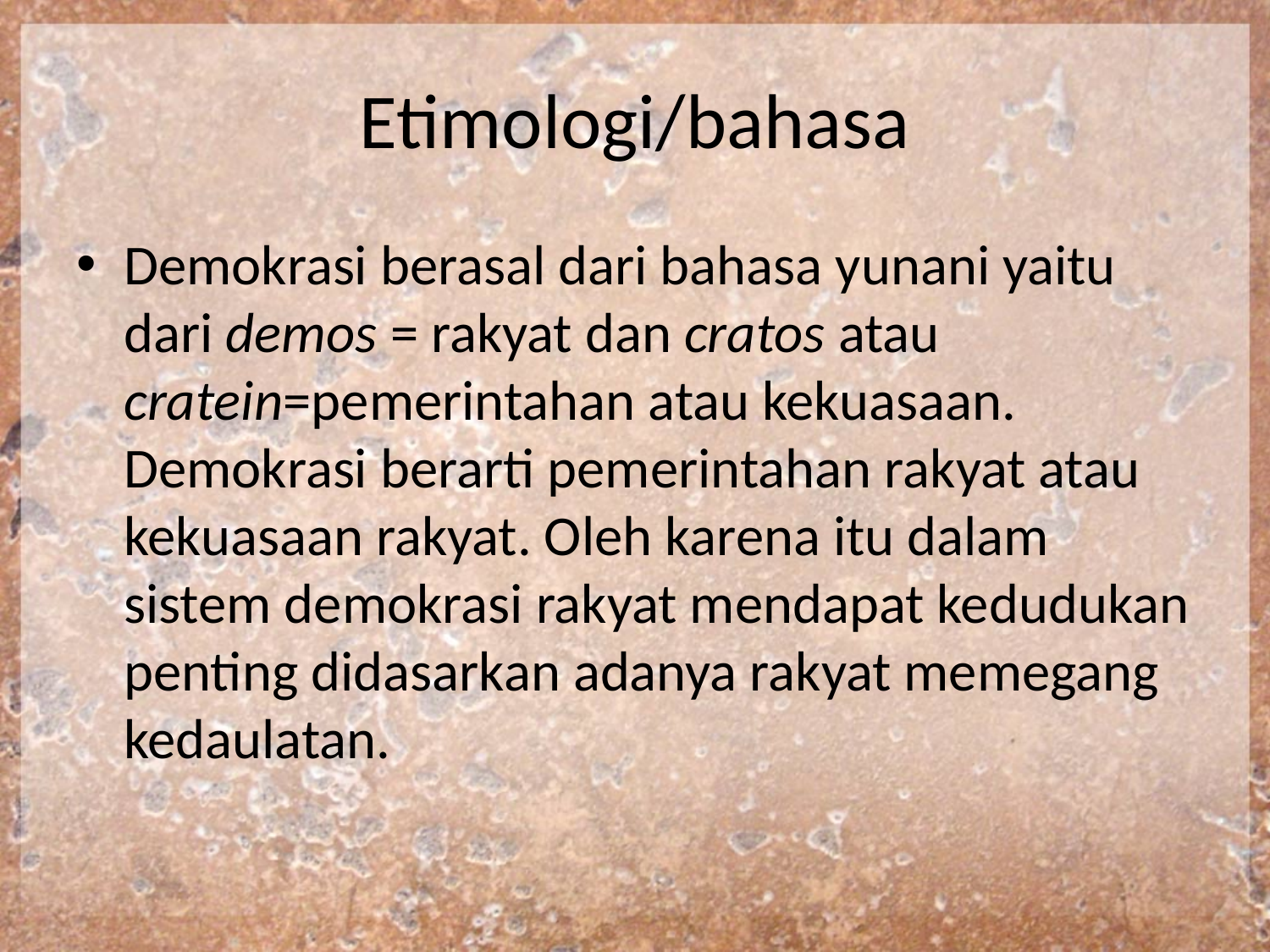

# Etimologi/bahasa
Demokrasi berasal dari bahasa yunani yaitu dari demos = rakyat dan cratos atau cratein=pemerintahan atau kekuasaan. Demokrasi berarti pemerintahan rakyat atau kekuasaan rakyat. Oleh karena itu dalam sistem demokrasi rakyat mendapat kedudukan penting didasarkan adanya rakyat memegang kedaulatan.